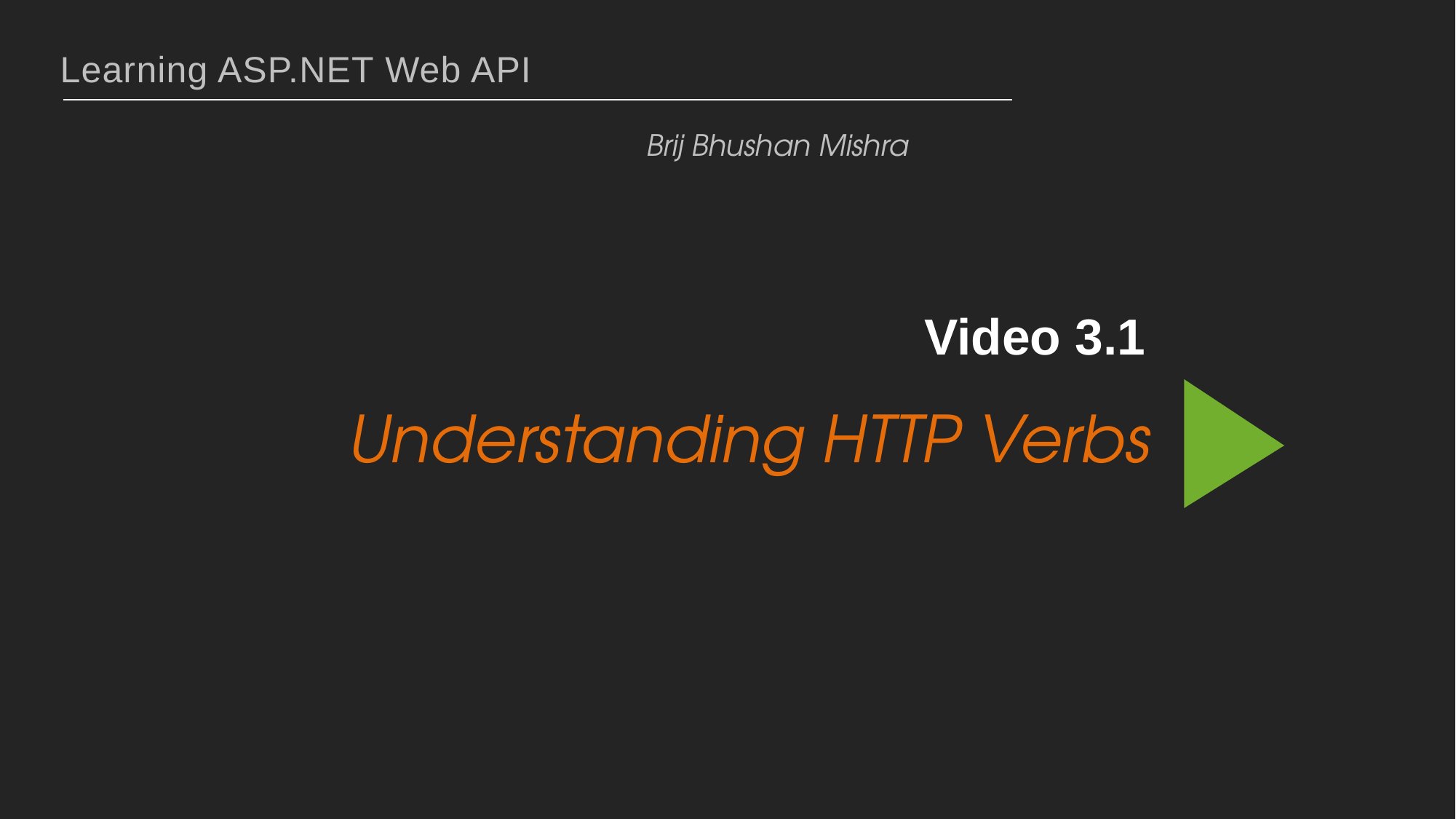

Learning ASP.NET Web API
Brij Bhushan Mishra
Video 3.1
Understanding HTTP Verbs